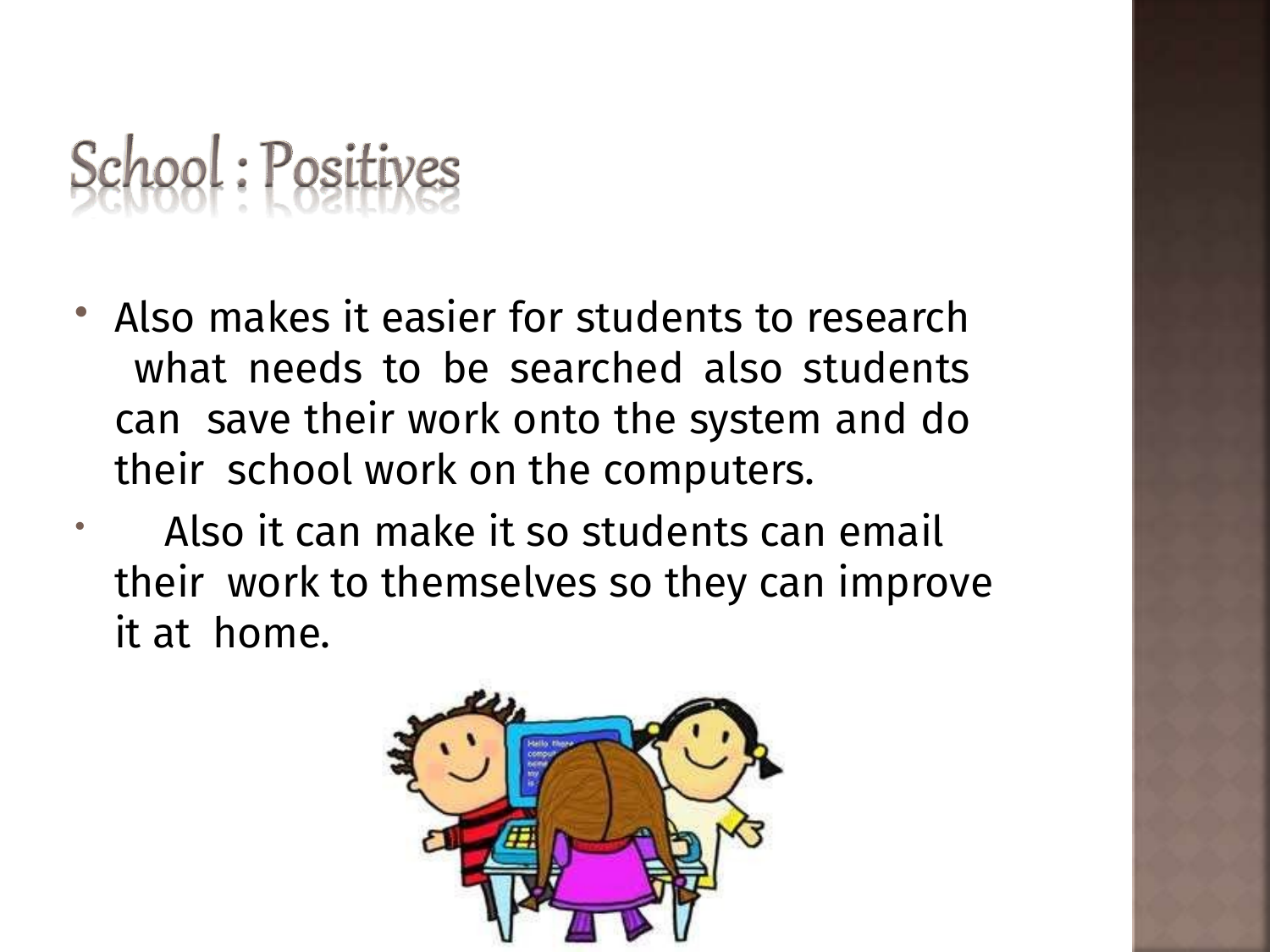

Also makes it easier for students to research  what needs to be searched also students can  save their work onto the system and do their  school work on the computers.
	Also it can make it so students can email their  work to themselves so they can improve it at  home.